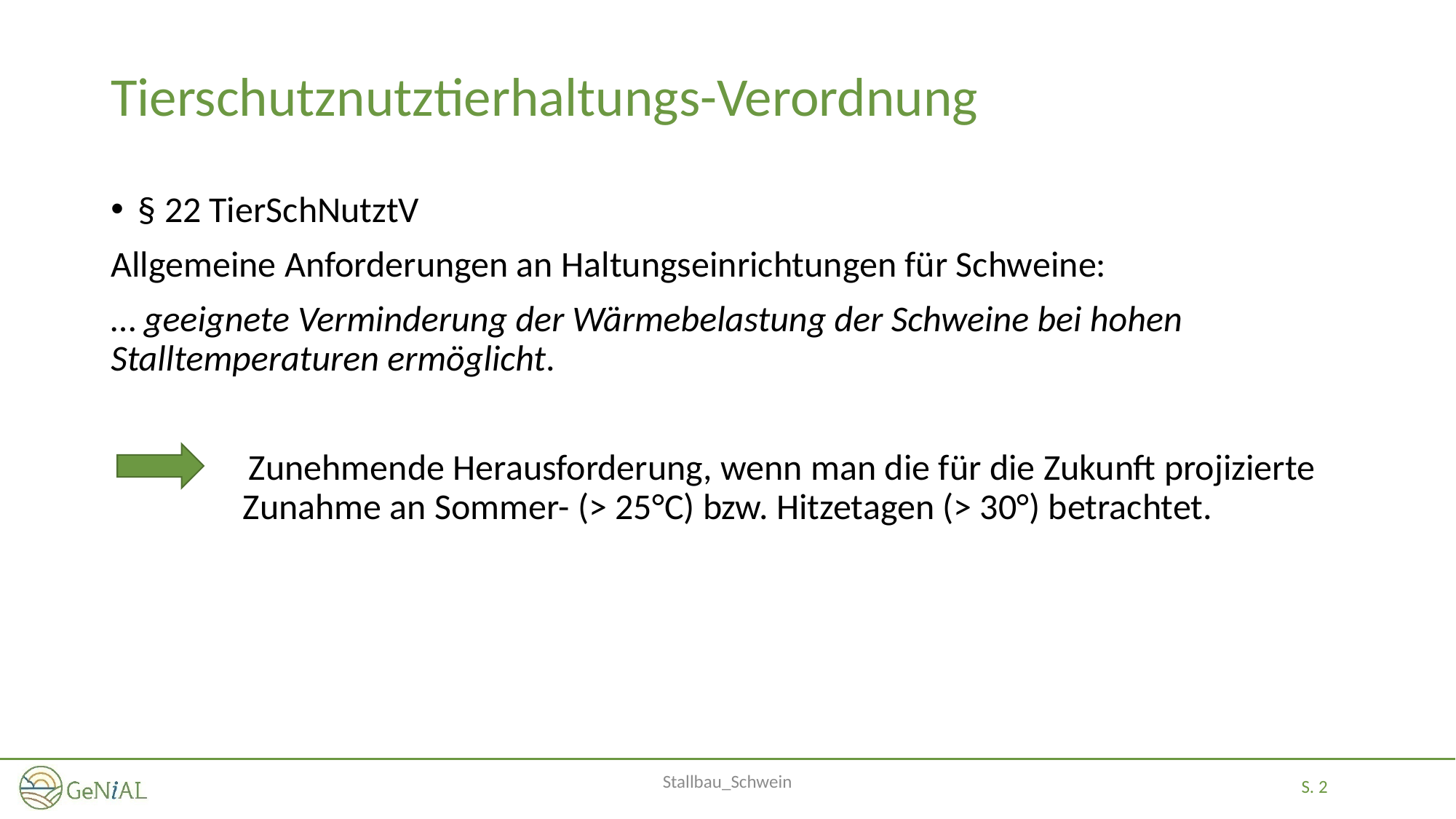

# Tierschutznutztierhaltungs-Verordnung
§ 22 TierSchNutztV
Allgemeine Anforderungen an Haltungseinrichtungen für Schweine:
… geeignete Verminderung der Wärmebelastung der Schweine bei hohen Stalltemperaturen ermöglicht.

	Zunehmende Herausforderung, wenn man die für die Zukunft projizierte Zunahme an Sommer- (> 25°C) bzw. Hitzetagen (> 30°) betrachtet.

Stallbau_Schwein